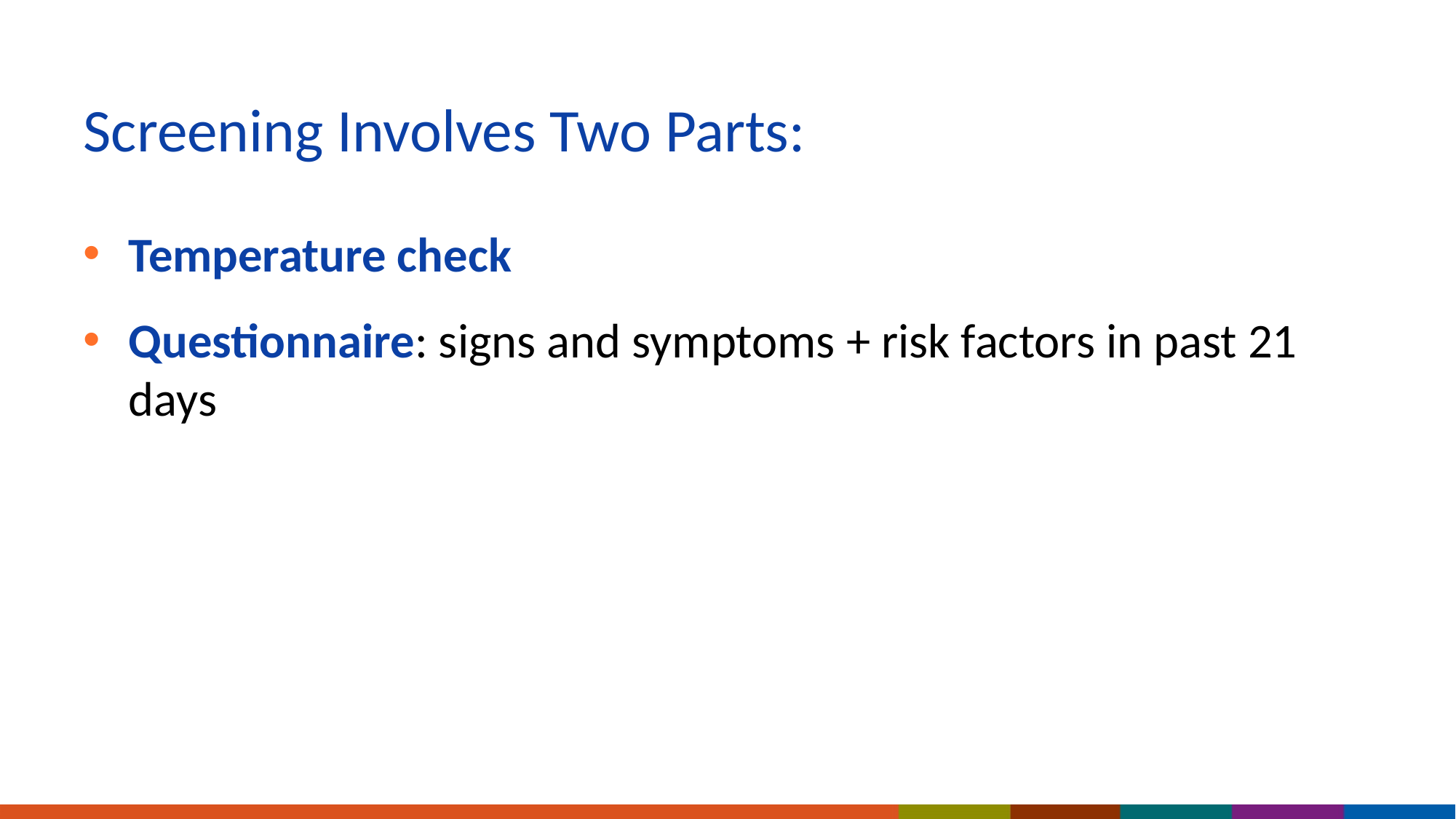

# Screening Involves Two Parts:
Temperature check
Questionnaire: signs and symptoms + risk factors in past 21 days